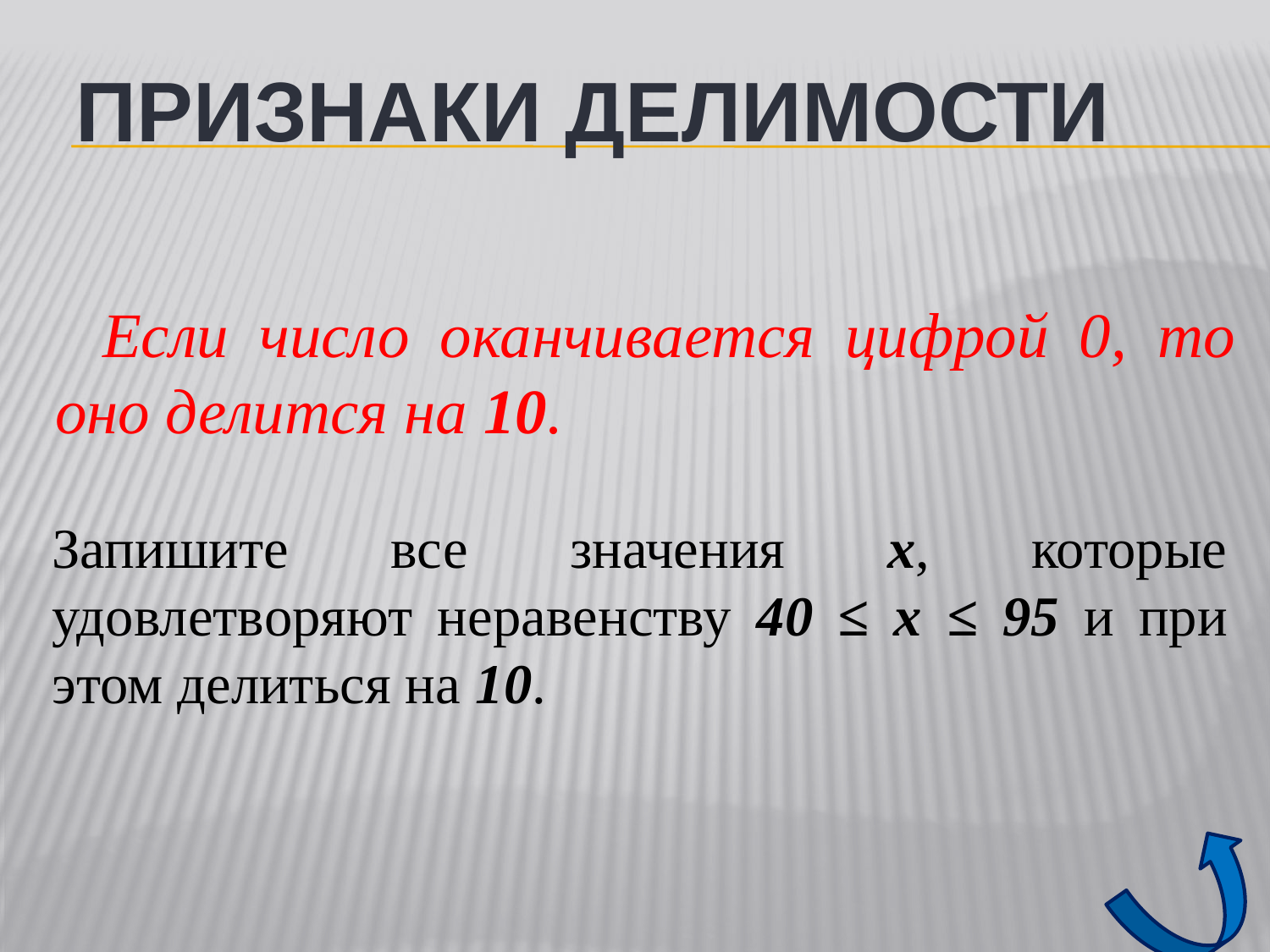

# ПРИЗНАКИ ДЕЛИМОСТИ
Если число оканчивается цифрой 0, то оно делится на 10.
Запишите все значения x, которые удовлетворяют неравенству 40 ≤ x ≤ 95 и при этом делиться на 10.